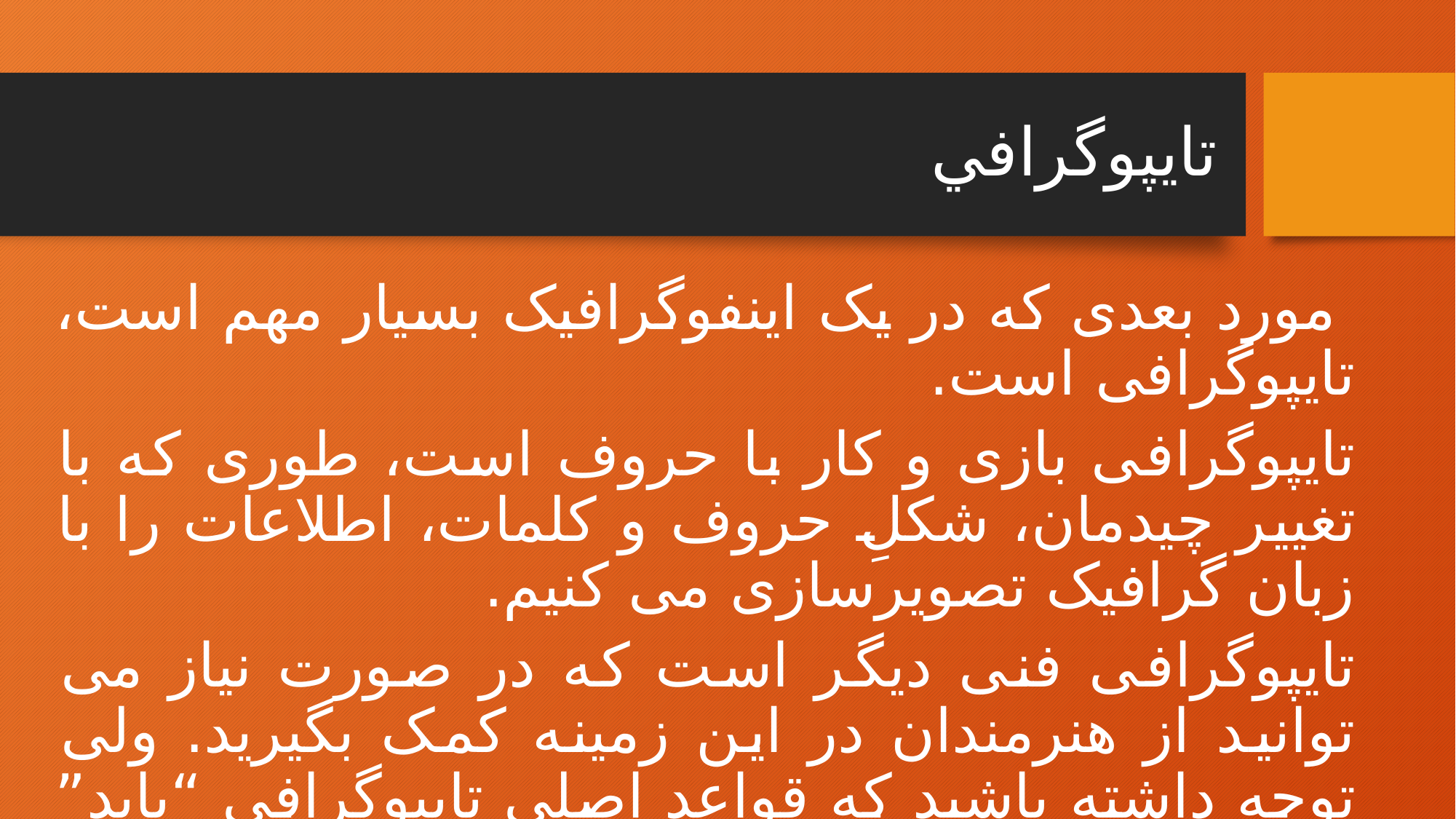

# تايپوگرافي
 مورد بعدی که در یک اینفوگرافیک بسیار مهم است، تایپوگرافی است.
تایپوگرافی بازی و کار با حروف است، طوری که با تغییر چیدمان، شکلِ حروف و کلمات، اطلاعات را با زبان گرافیک تصویرسازی می کنیم.
تایپوگرافی فنی دیگر است که در صورت نیاز می توانید از هنرمندان در این زمینه کمک بگیرید. ولی توجه داشته باشید که قواعدِ اصلی تایپوگرافی “باید” در کارتان رعایت شوند.